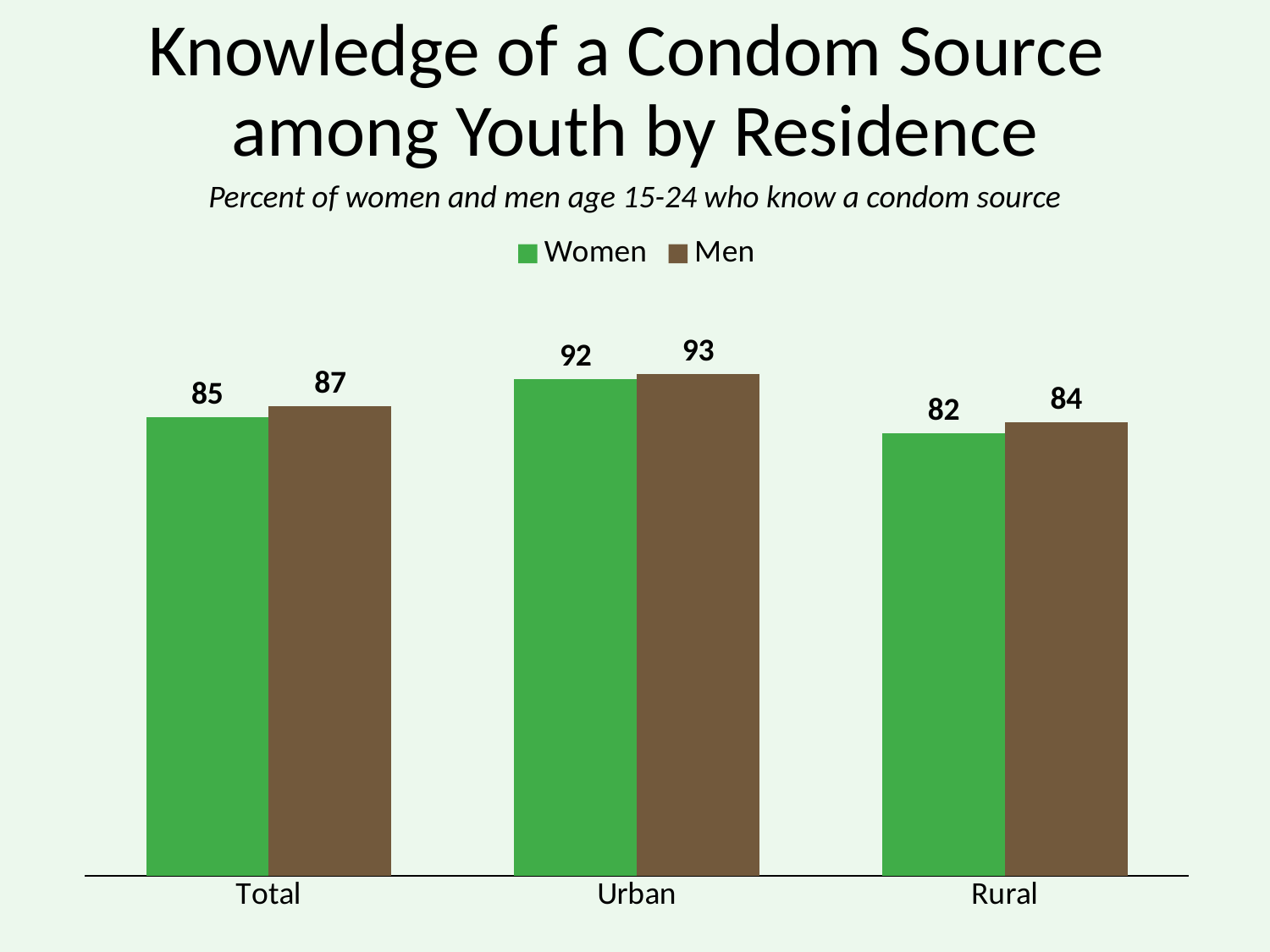

# Knowledge of a Condom Source among Youth by Residence
Percent of women and men age 15-24 who know a condom source

### Chart

| Category | Women | Men |
|---|---|---|
| Total | 85.0 | 87.0 |
| Urban | 92.0 | 93.0 |
| Rural | 82.0 | 84.0 |